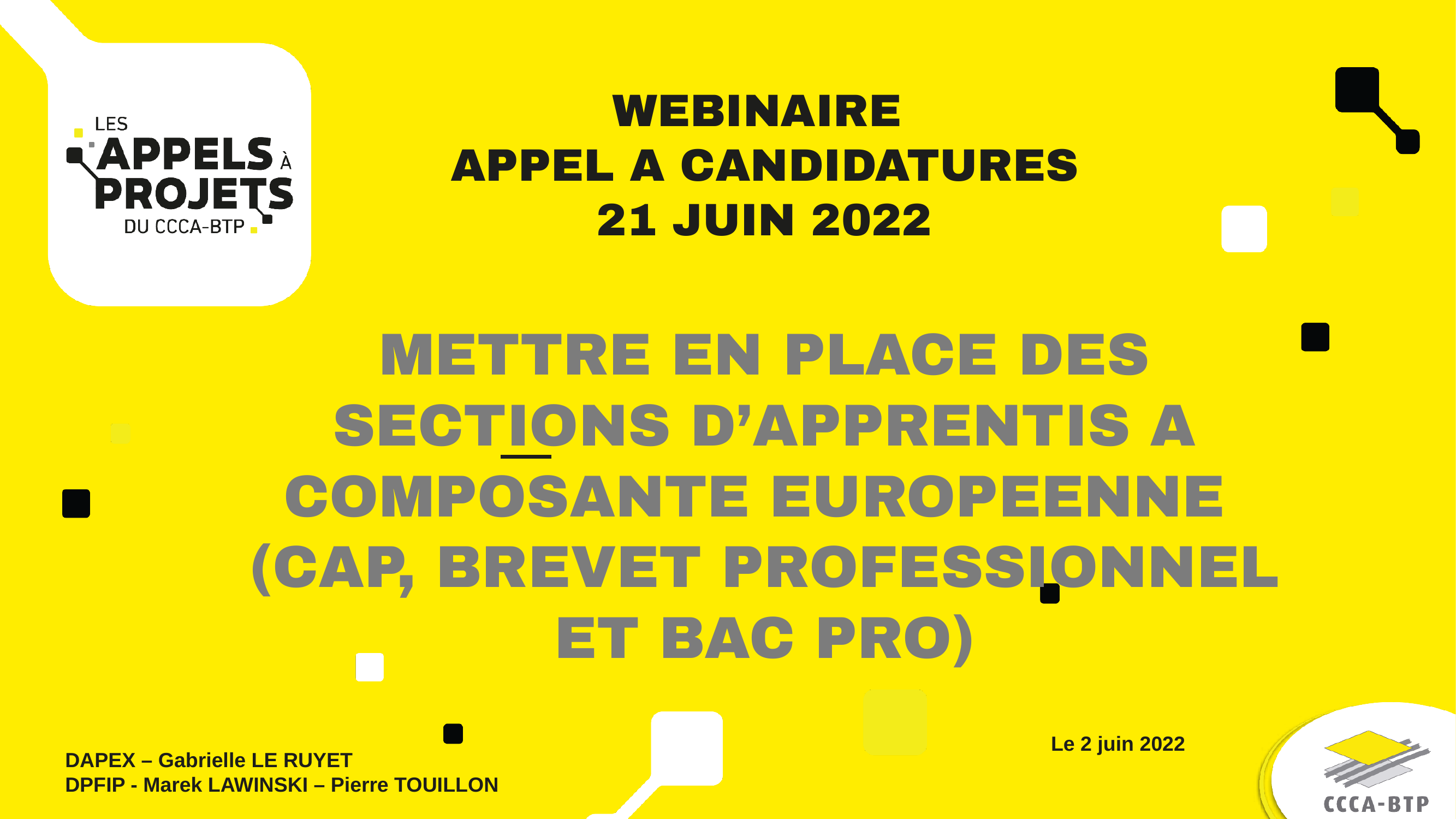

# WEBINAIRE  appel a candidatures 21 juin 2022 METTRE EN PLACE DES SECTIONS D’APPRENTIS A COMPOSANTE EUROPEENNE (CAP, Brevet professionnel et Bac Pro)
Le 2 juin 2022
DAPEX – Gabrielle LE RUYET
DPFIP - Marek LAWINSKI – Pierre TOUILLON